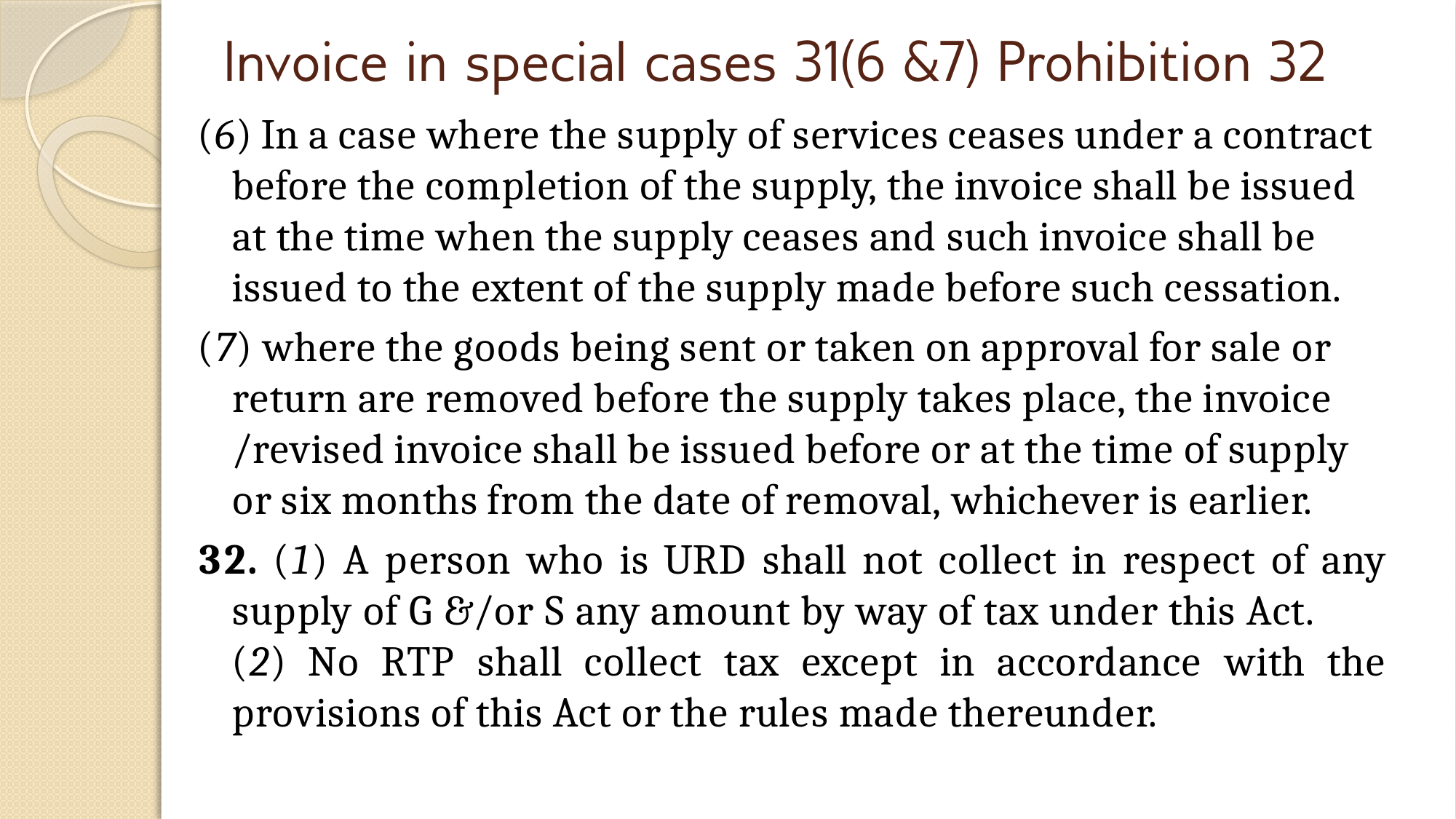

# Invoice in special cases 31(6 &7) Prohibition 32
(6) In a case where the supply of services ceases under a contract before the completion of the supply, the invoice shall be issued at the time when the supply ceases and such invoice shall be issued to the extent of the supply made before such cessation.
(7) where the goods being sent or taken on approval for sale or return are removed before the supply takes place, the invoice /revised invoice shall be issued before or at the time of supply or six months from the date of removal, whichever is earlier.
32. (1) A person who is URD shall not collect in respect of any supply of G &/or S any amount by way of tax under this Act.        (2) No RTP shall collect tax except in accordance with the provisions of this Act or the rules made thereunder.